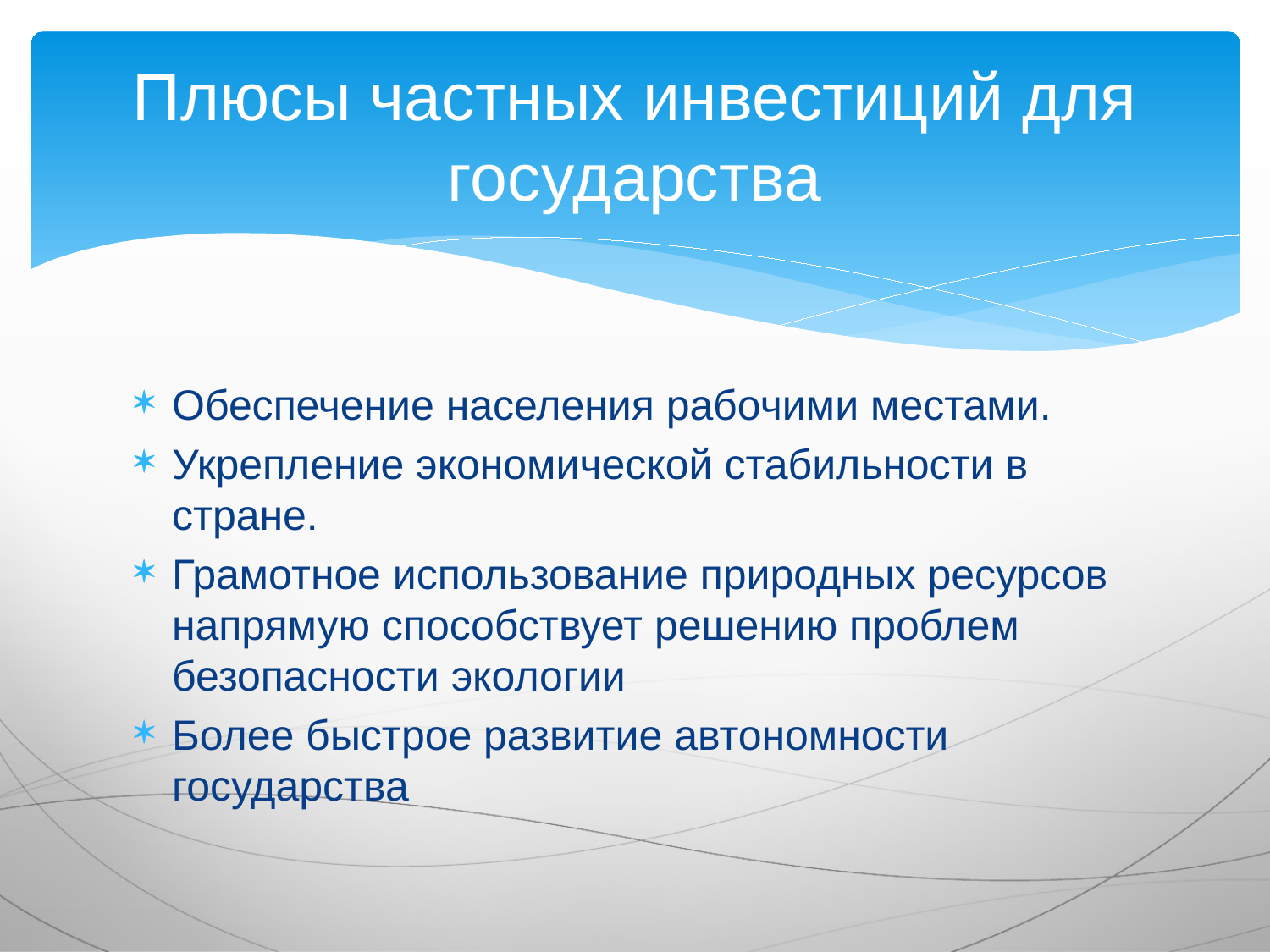

# Плюсы частных инвестиций для государства
Обеспечение населения рабочими местами.
Укрепление экономической стабильности в стране.
Грамотное использование природных ресурсов напрямую способствует решению проблем безопасности экологии
Более быстрое развитие автономности государства